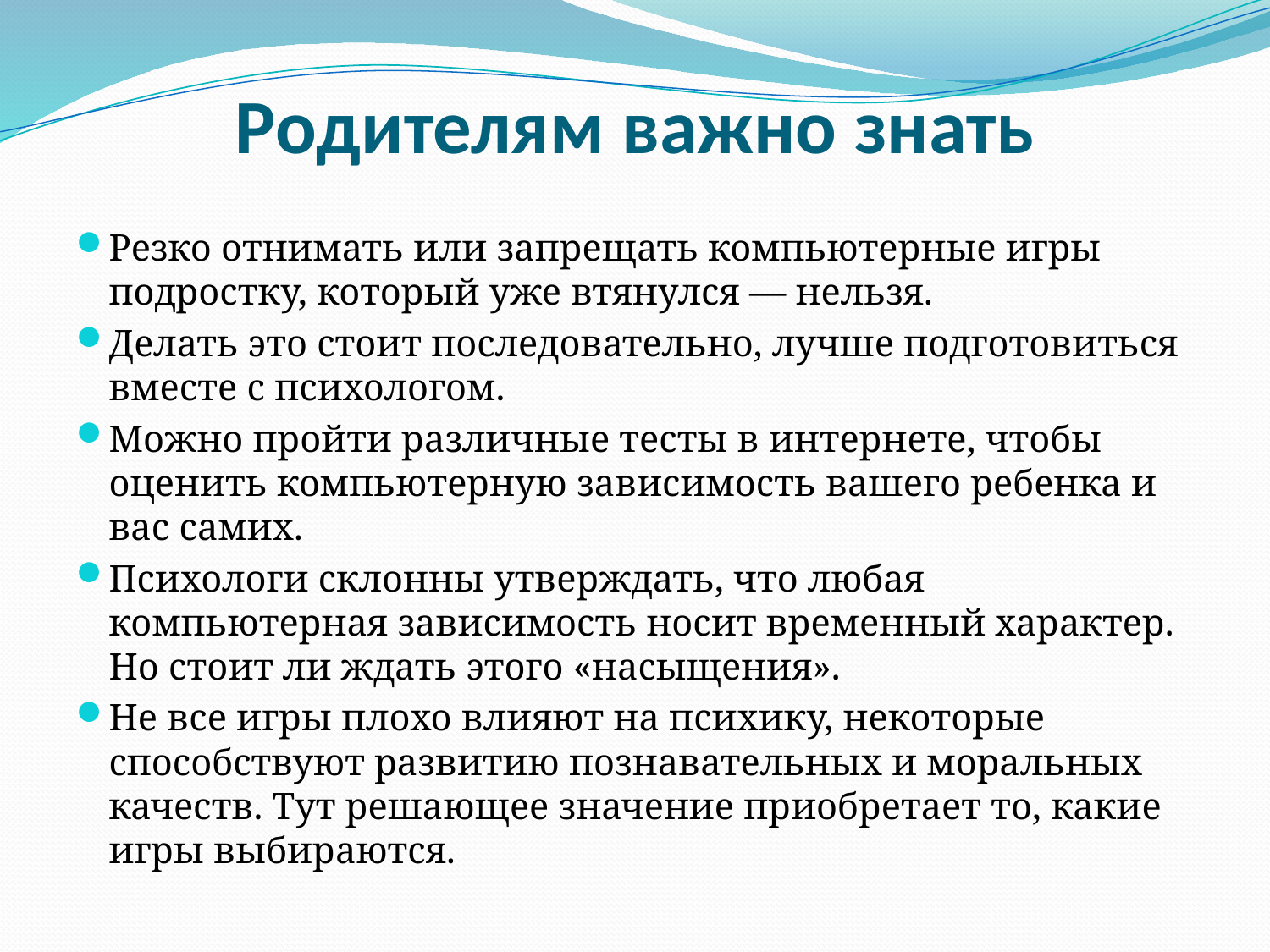

# Родителям важно знать
Резко отнимать или запрещать компьютерные игры подростку, который уже втянулся — нельзя.
Делать это стоит последовательно, лучше подготовиться вместе с психологом.
Можно пройти различные тесты в интернете, чтобы оценить компьютерную зависимость вашего ребенка и вас самих.
Психологи склонны утверждать, что любая компьютерная зависимость носит временный характер. Но стоит ли ждать этого «насыщения».
Не все игры плохо влияют на психику, некоторые способствуют развитию познавательных и моральных качеств. Тут решающее значение приобретает то, какие игры выбираются.